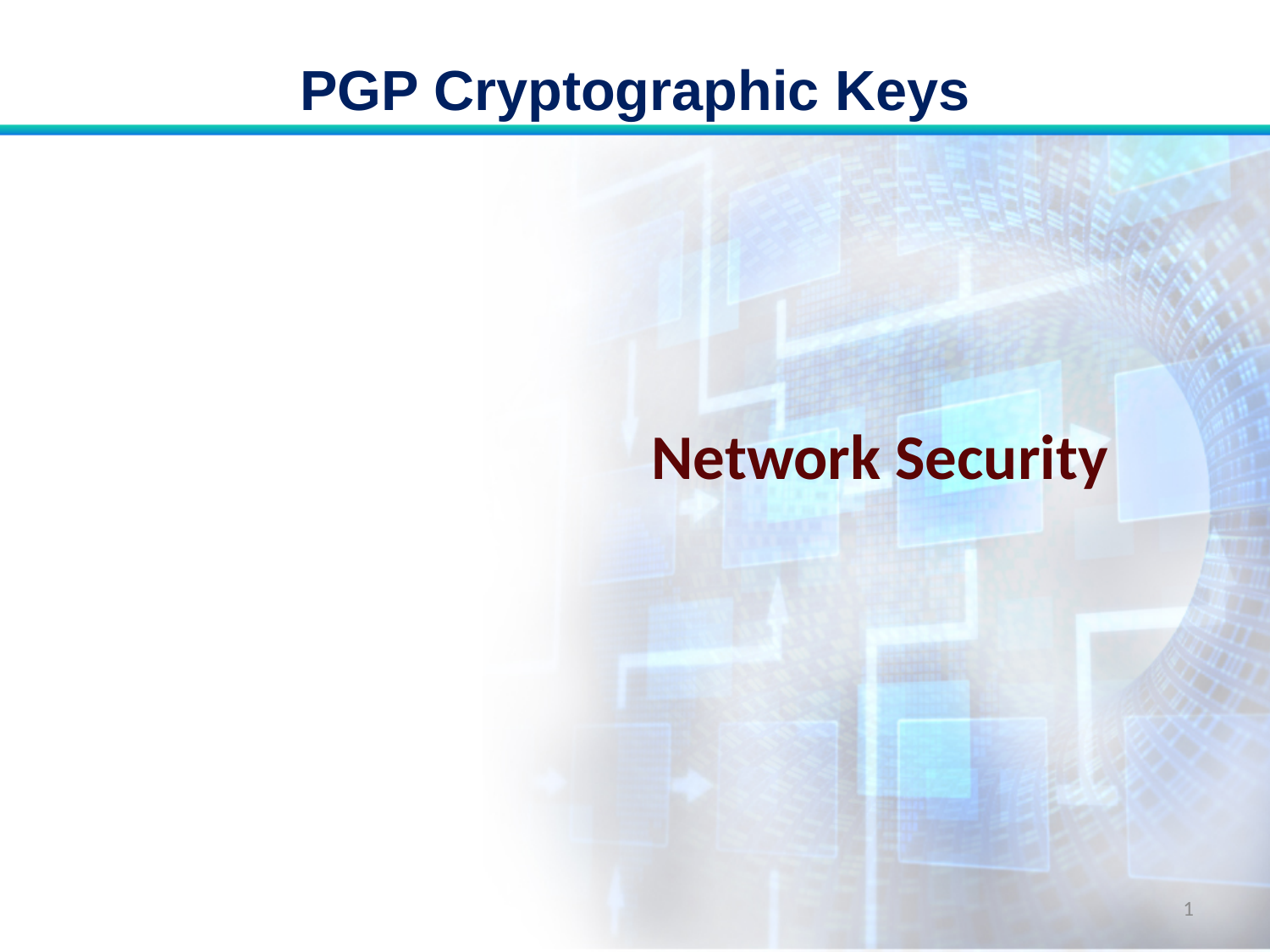

# PGP Cryptographic Keys
Network Security
1